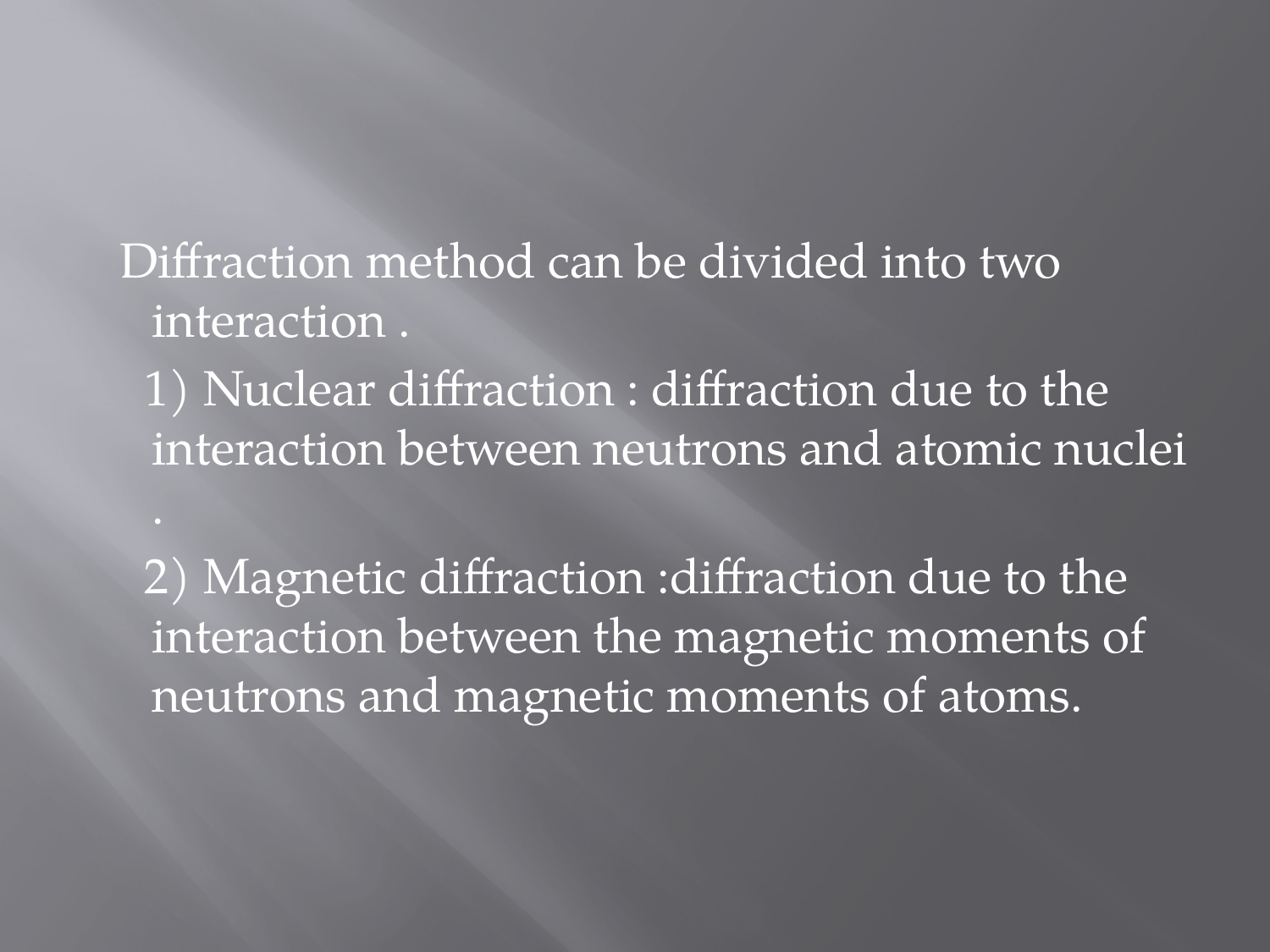

Diffraction method can be divided into two interaction .
    1) Nuclear diffraction : diffraction due to the interaction between neutrons and atomic nuclei .
    2) Magnetic diffraction :diffraction due to the interaction between the magnetic moments of neutrons and magnetic moments of atoms.